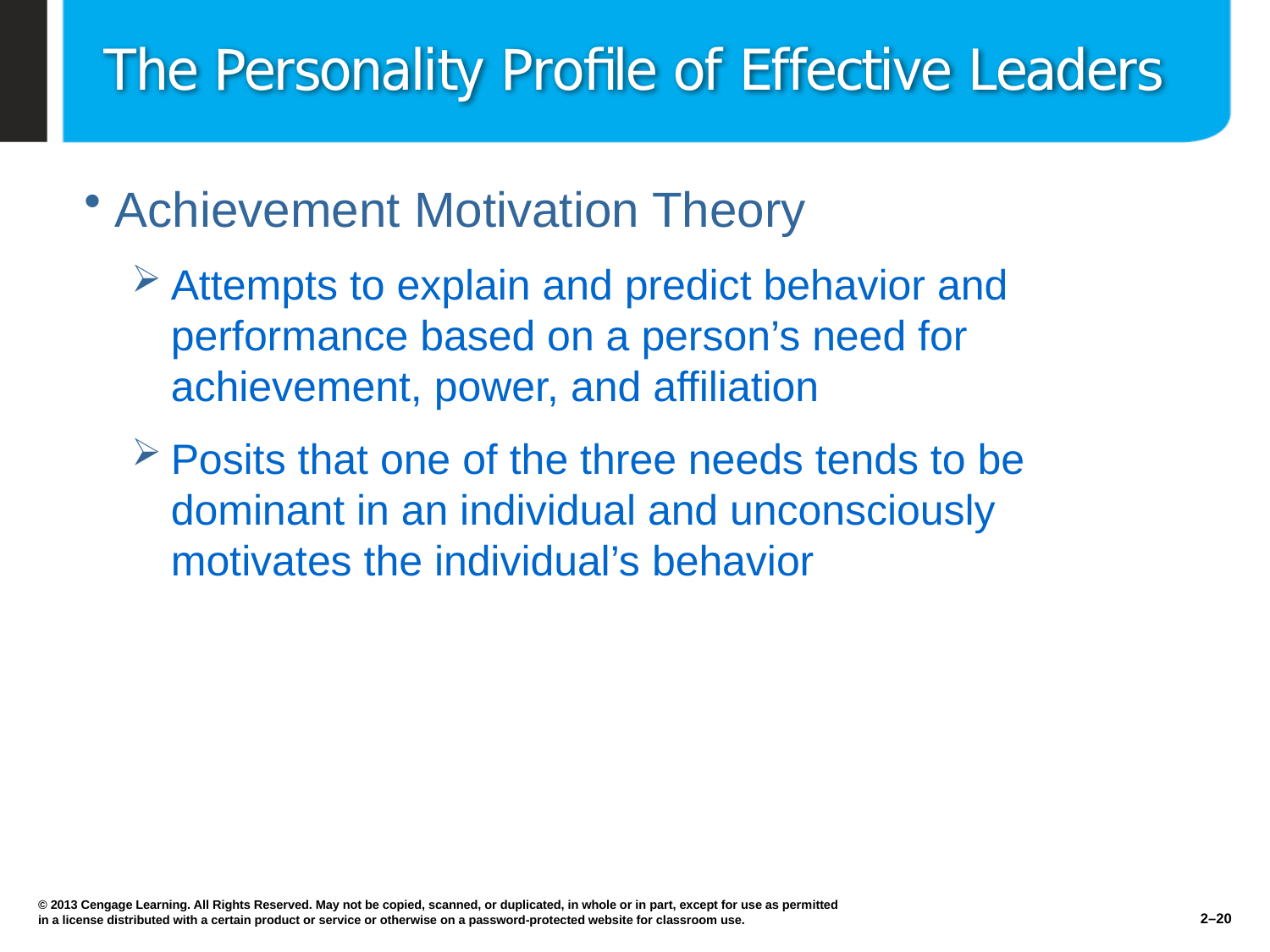

# The Personality Profile of Effective Leaders
Achievement Motivation Theory
Attempts to explain and predict behavior and performance based on a person’s need for achievement, power, and affiliation
Posits that one of the three needs tends to be dominant in an individual and unconsciously motivates the individual’s behavior
© 2013 Cengage Learning. All Rights Reserved. May not be copied, scanned, or duplicated, in whole or in part, except for use as permitted in a license distributed with a certain product or service or otherwise on a password-protected website for classroom use.
2–20